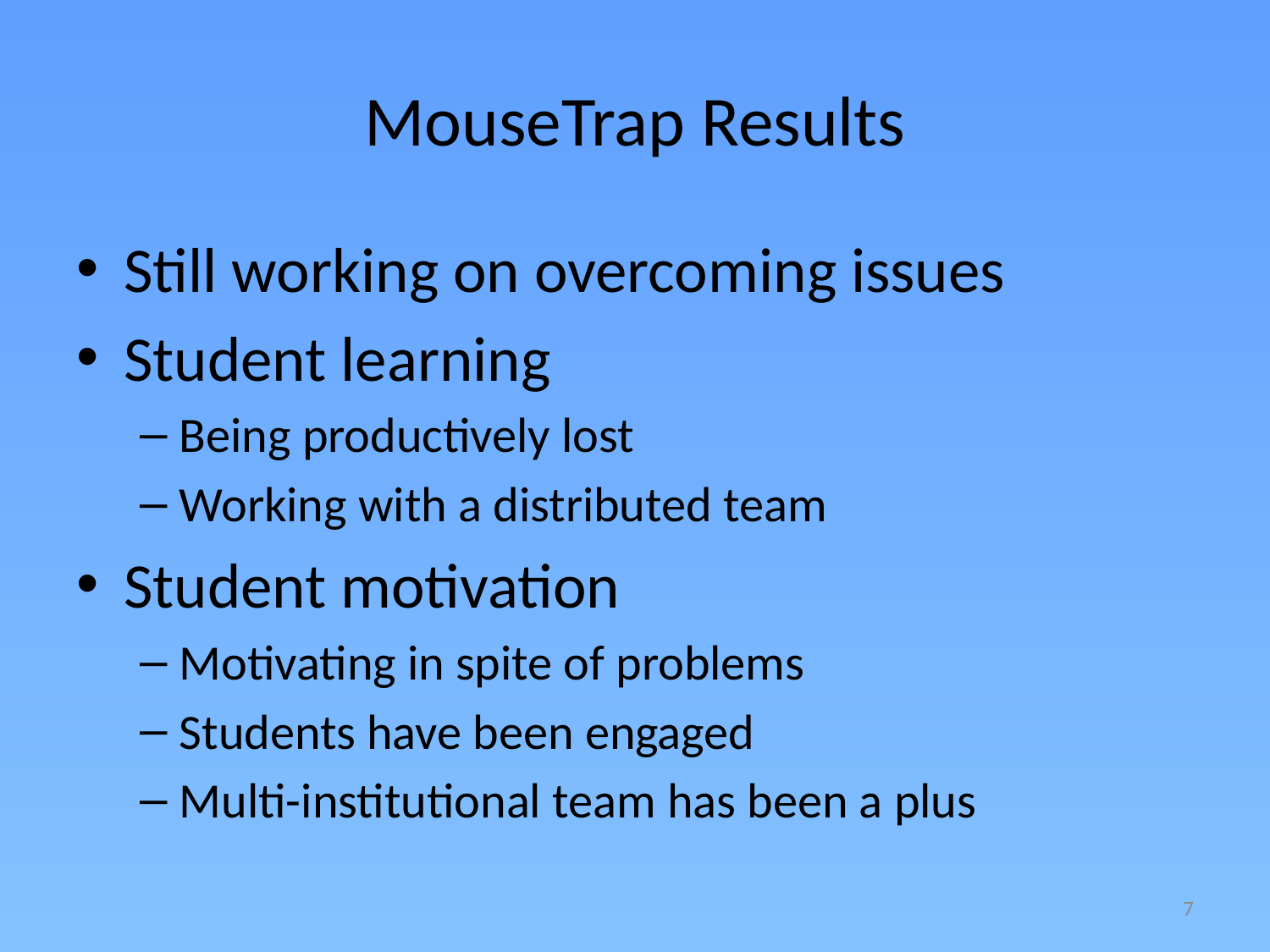

# MouseTrap Results
Still working on overcoming issues
Student learning
Being productively lost
Working with a distributed team
Student motivation
Motivating in spite of problems
Students have been engaged
Multi-institutional team has been a plus

7